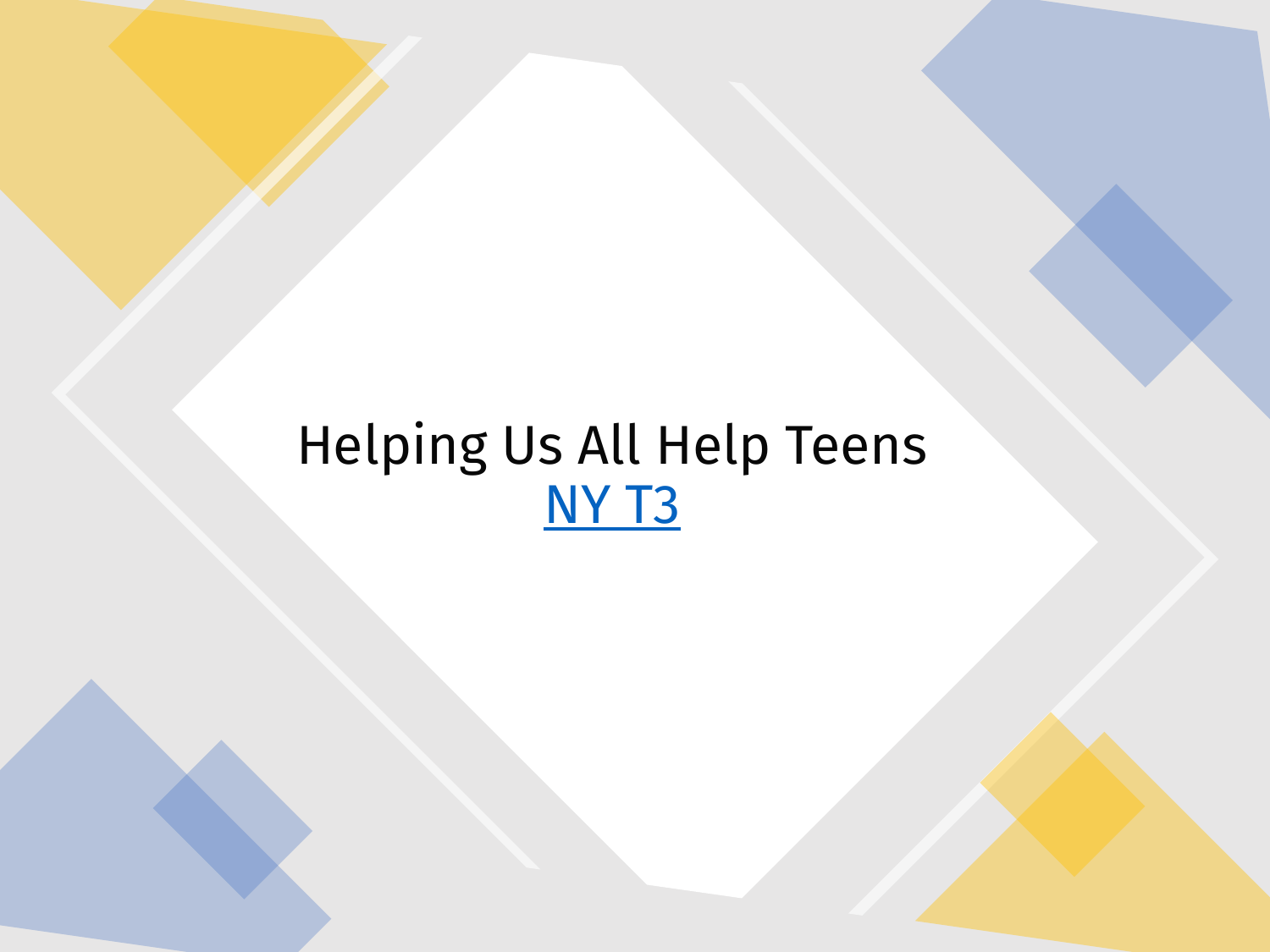

# Helping Us All Help Teens NY T3